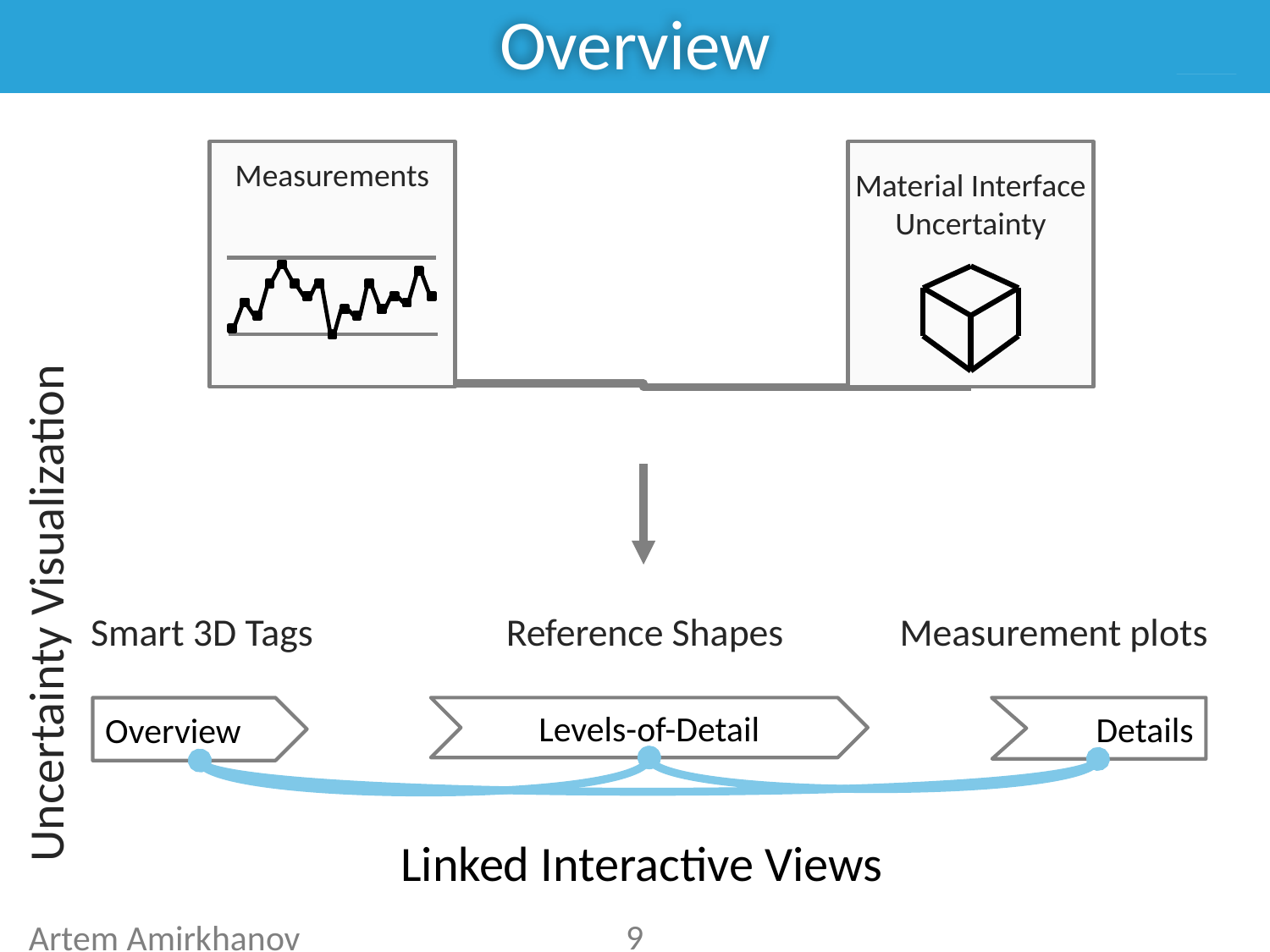

# Overview
Measurements

Material Interface Uncertainty
Reference Shapes
Smart 3D Tags
Measurement plots
Uncertainty Visualization
Overview
Levels-of-Detail
Details
Linked Interactive Views
9
Artem Amirkhanov